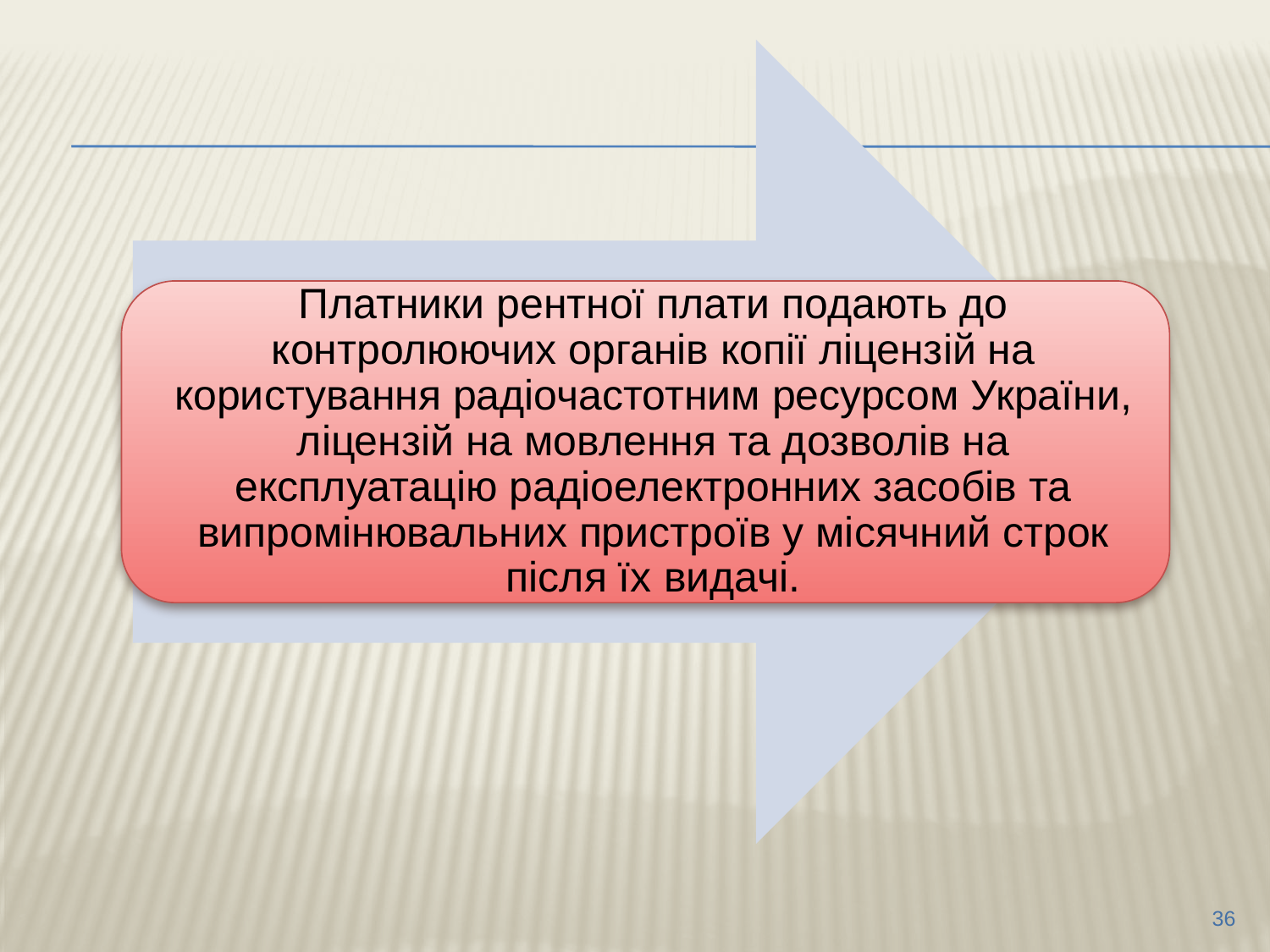

Платники рентної плати подають до контролюючих органів копії ліцензій на користування радіочастотним ресурсом України, ліцензій на мовлення та дозволів на експлуатацію радіоелектронних засобів та випромінювальних пристроїв у місячний строк після їх видачі.
36